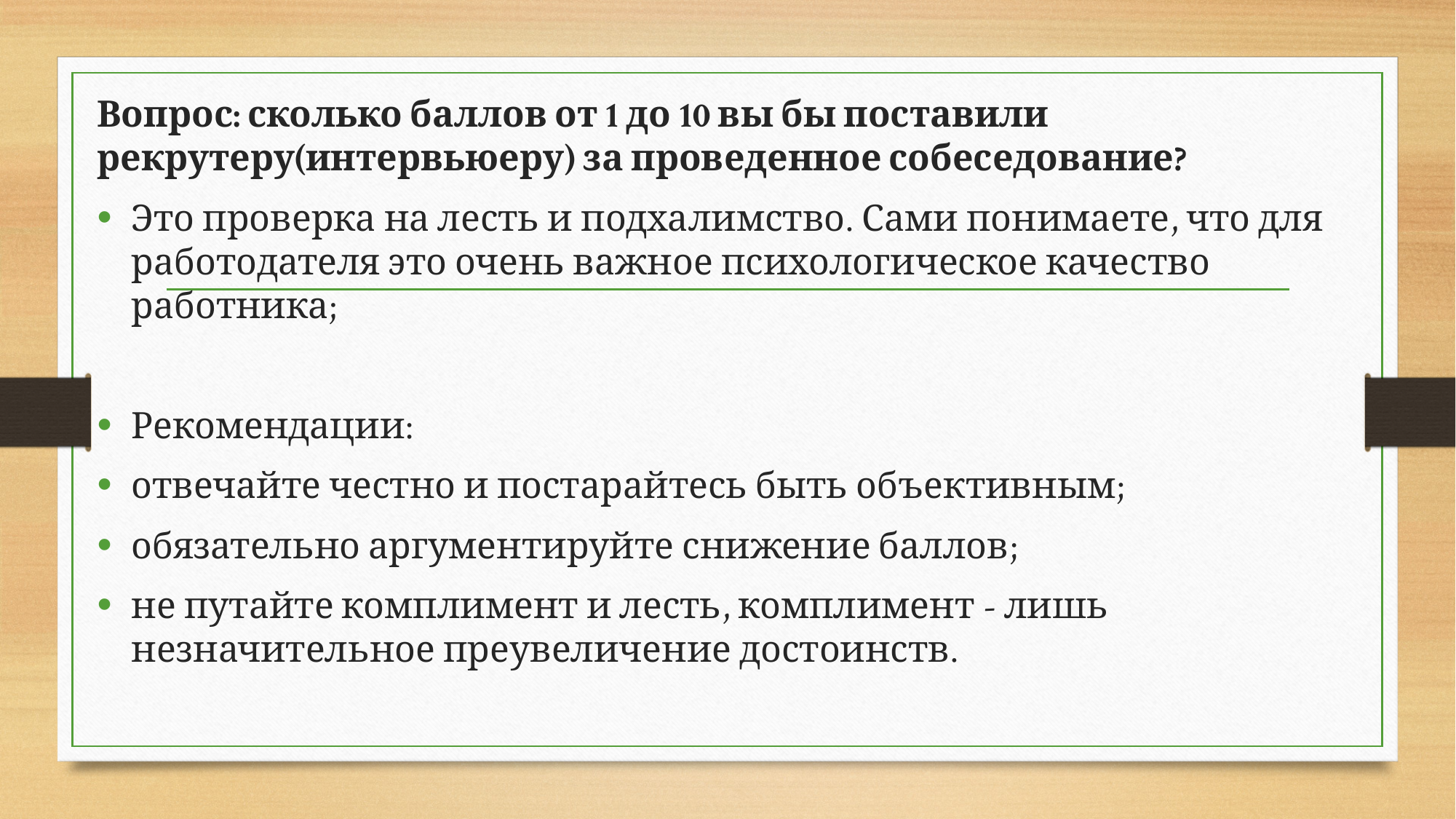

Вопрос: сколько баллов от 1 до 10 вы бы поставили рекрутеру(интервьюеру) за проведенное собеседование?
Это проверка на лесть и подхалимство. Сами понимаете, что для работодателя это очень важное психологическое качество работника;

Рекомендации:
отвечайте честно и постарайтесь быть объективным;
обязательно аргументируйте снижение баллов;
не путайте комплимент и лесть, комплимент - лишь незначительное преувеличение достоинств.